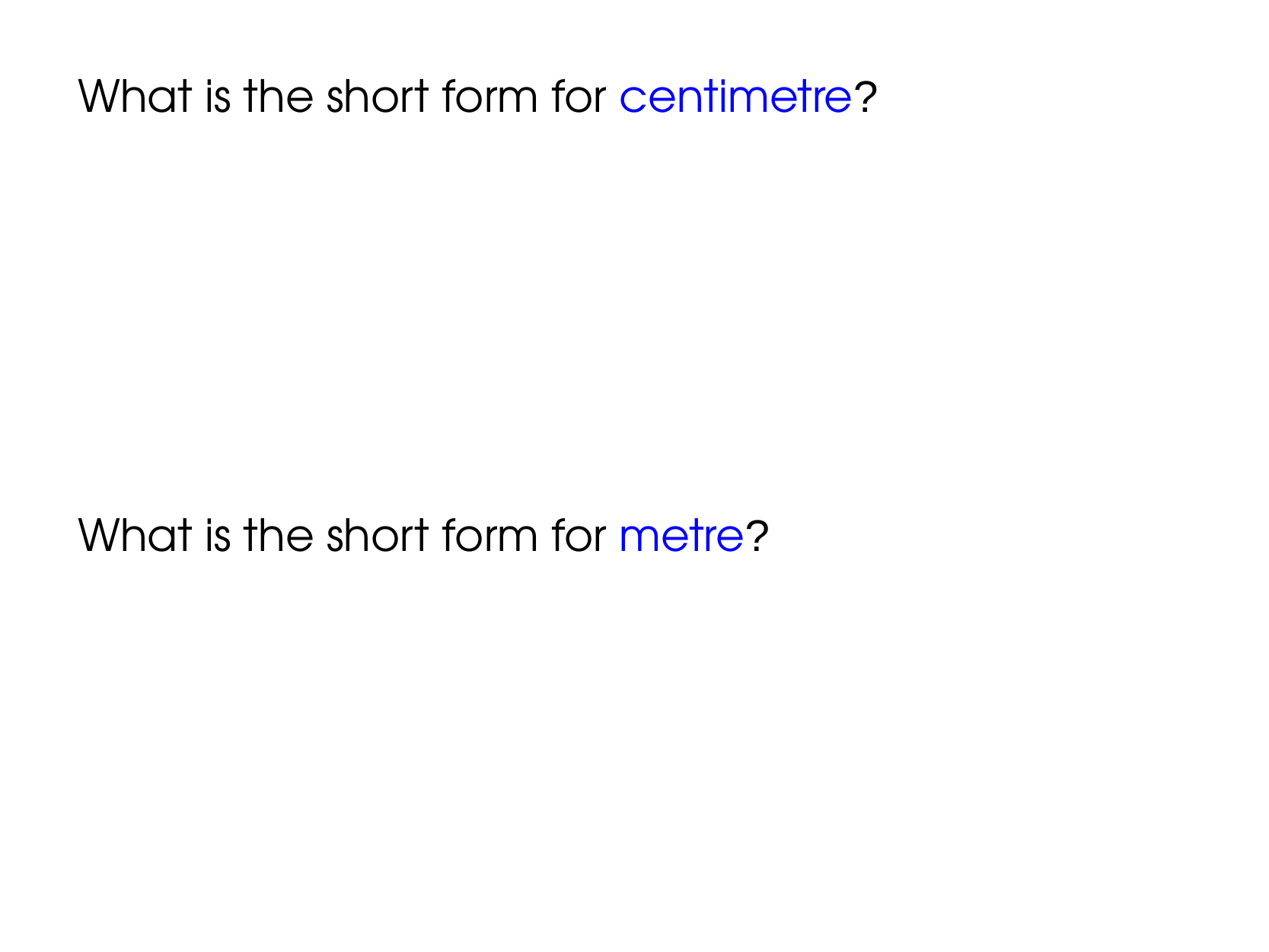

What is the short form for centimetre?
What is the short form for metre?